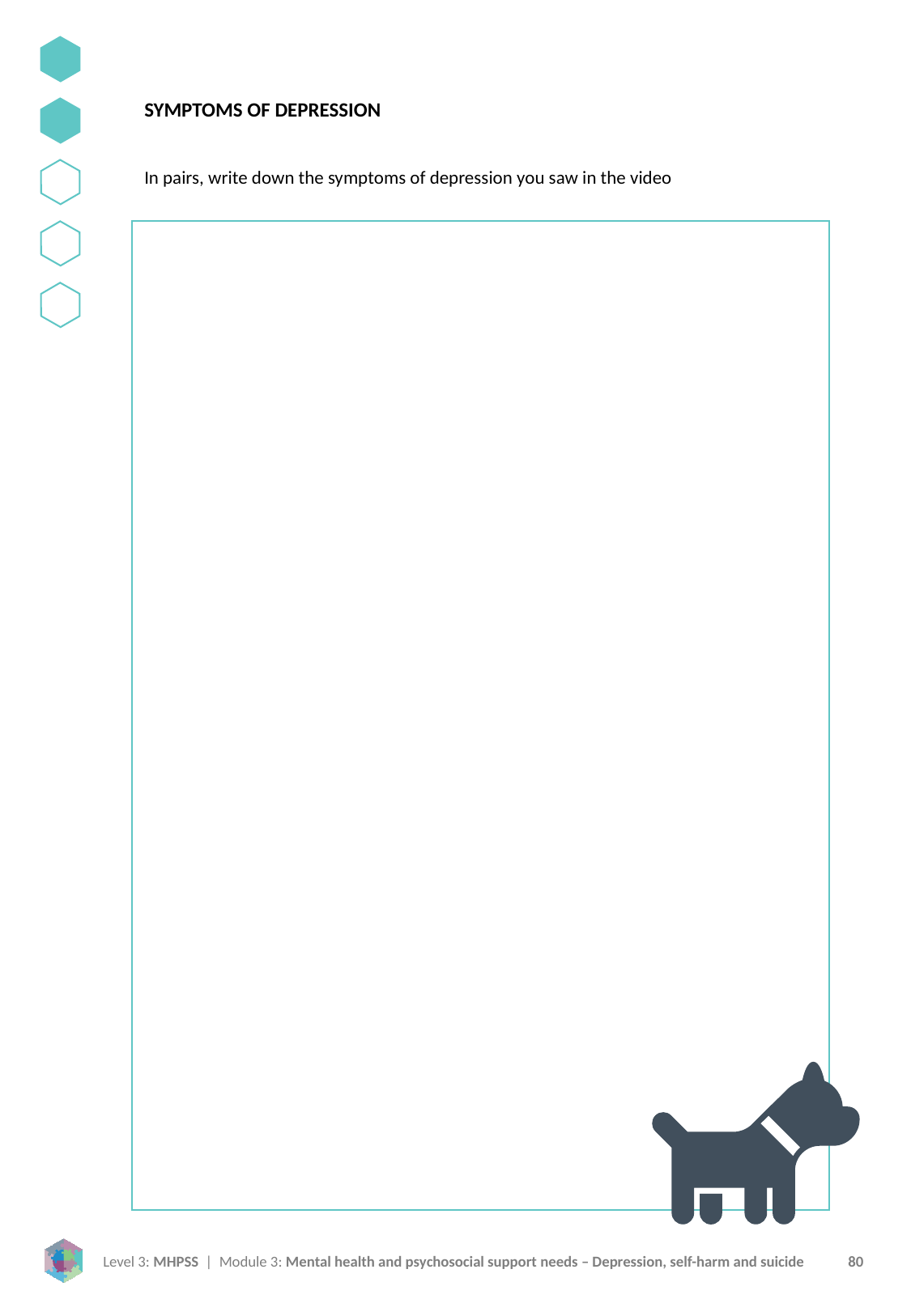

SYMPTOMS OF DEPRESSION

In pairs, write down the symptoms of depression you saw in the video